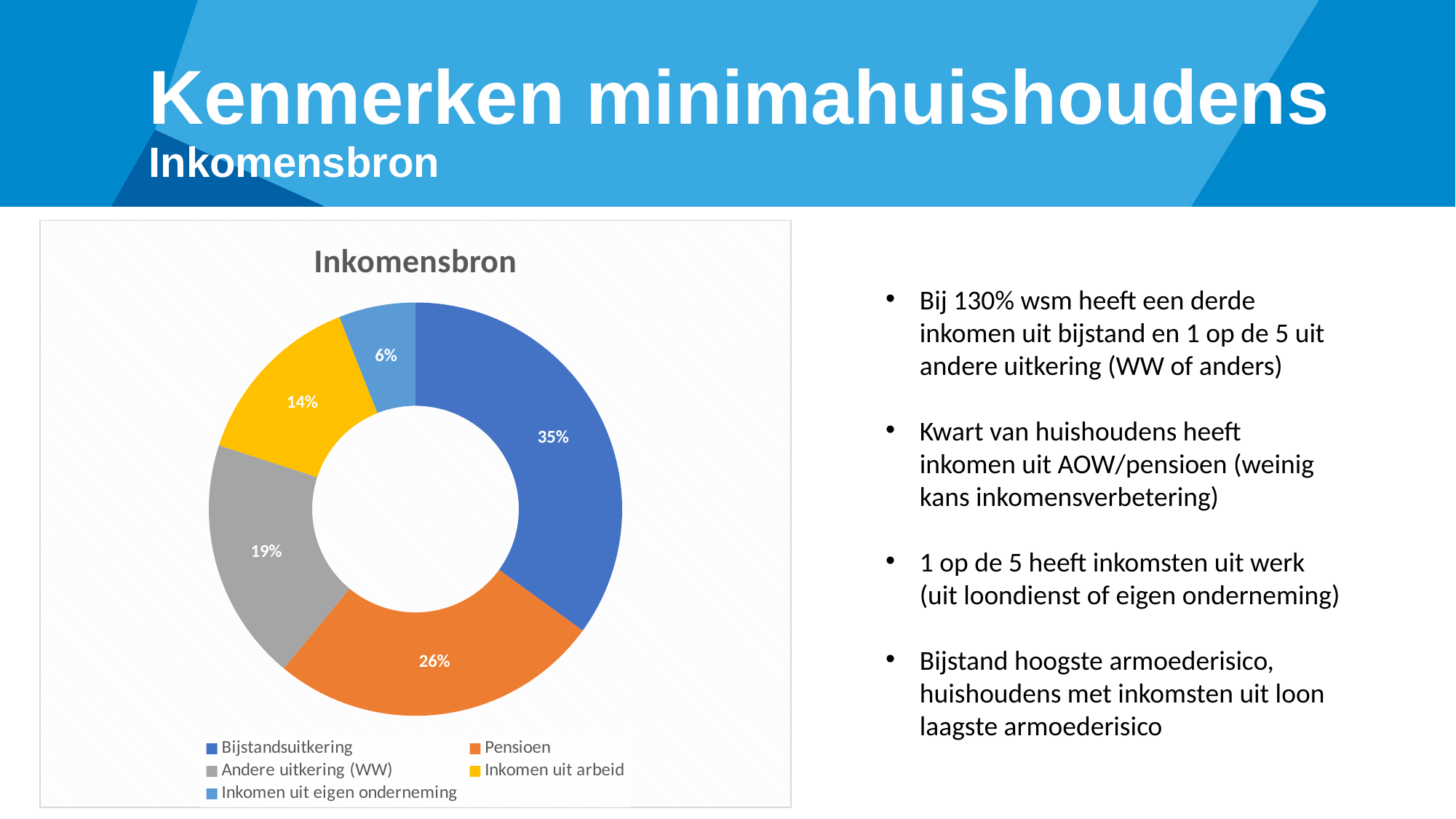

# Kenmerken minimahuishoudens Inkomensbron

### Chart:

| Category | Inkomensbron |
|---|---|
| Bijstandsuitkering | 35.0 |
| Pensioen | 26.0 |
| Andere uitkering (WW) | 19.0 |
| Inkomen uit arbeid | 14.0 |
| Inkomen uit eigen onderneming | 6.0 |
Bij 130% wsm heeft een derde inkomen uit bijstand en 1 op de 5 uit andere uitkering (WW of anders)

Kwart van huishoudens heeft inkomen uit AOW/pensioen (weinig kans inkomensverbetering)

1 op de 5 heeft inkomsten uit werk (uit loondienst of eigen onderneming)

Bijstand hoogste armoederisico, huishoudens met inkomsten uit loon laagste armoederisico